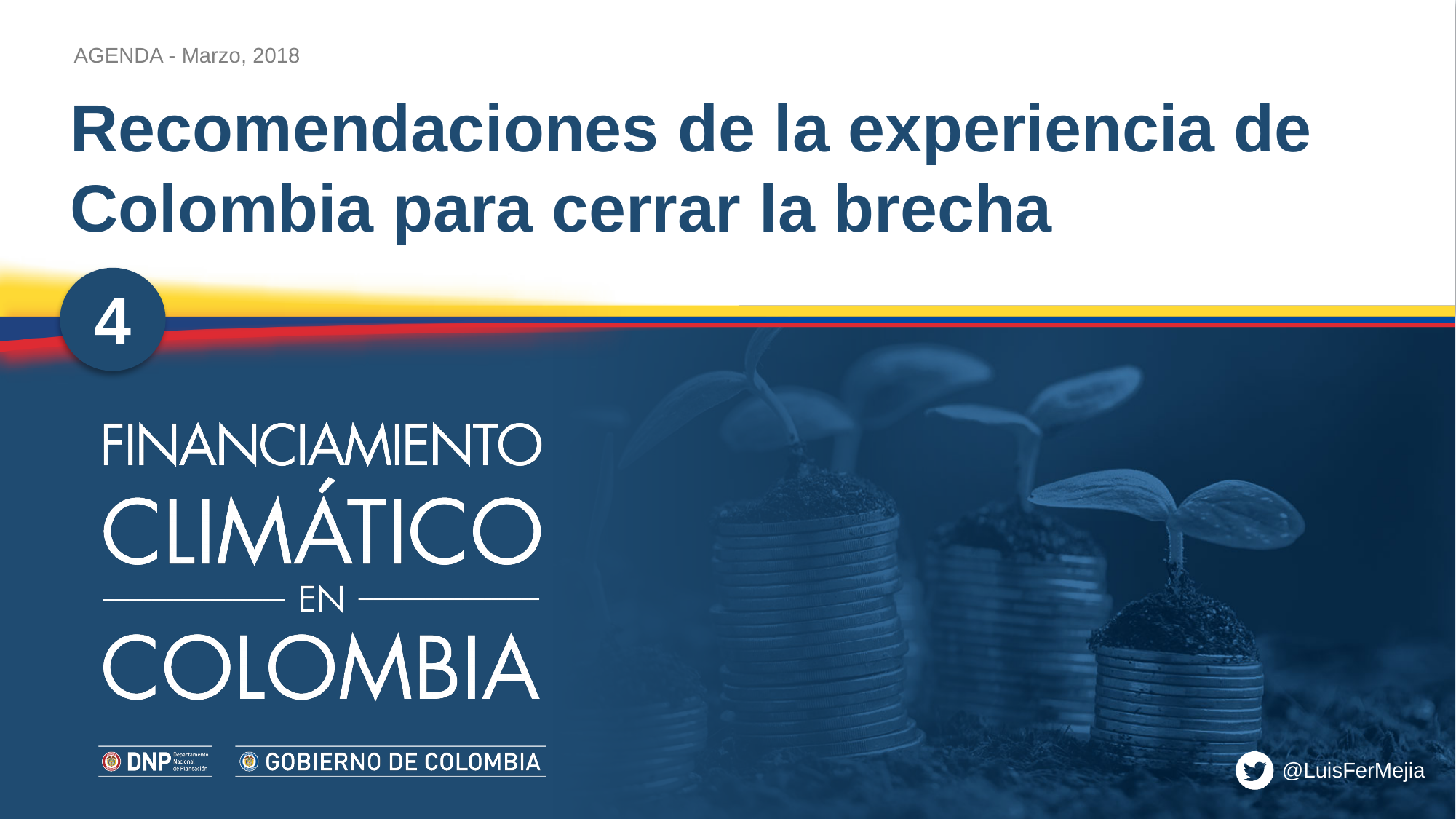

Recomendaciones de la experiencia de Colombia para cerrar la brecha
4